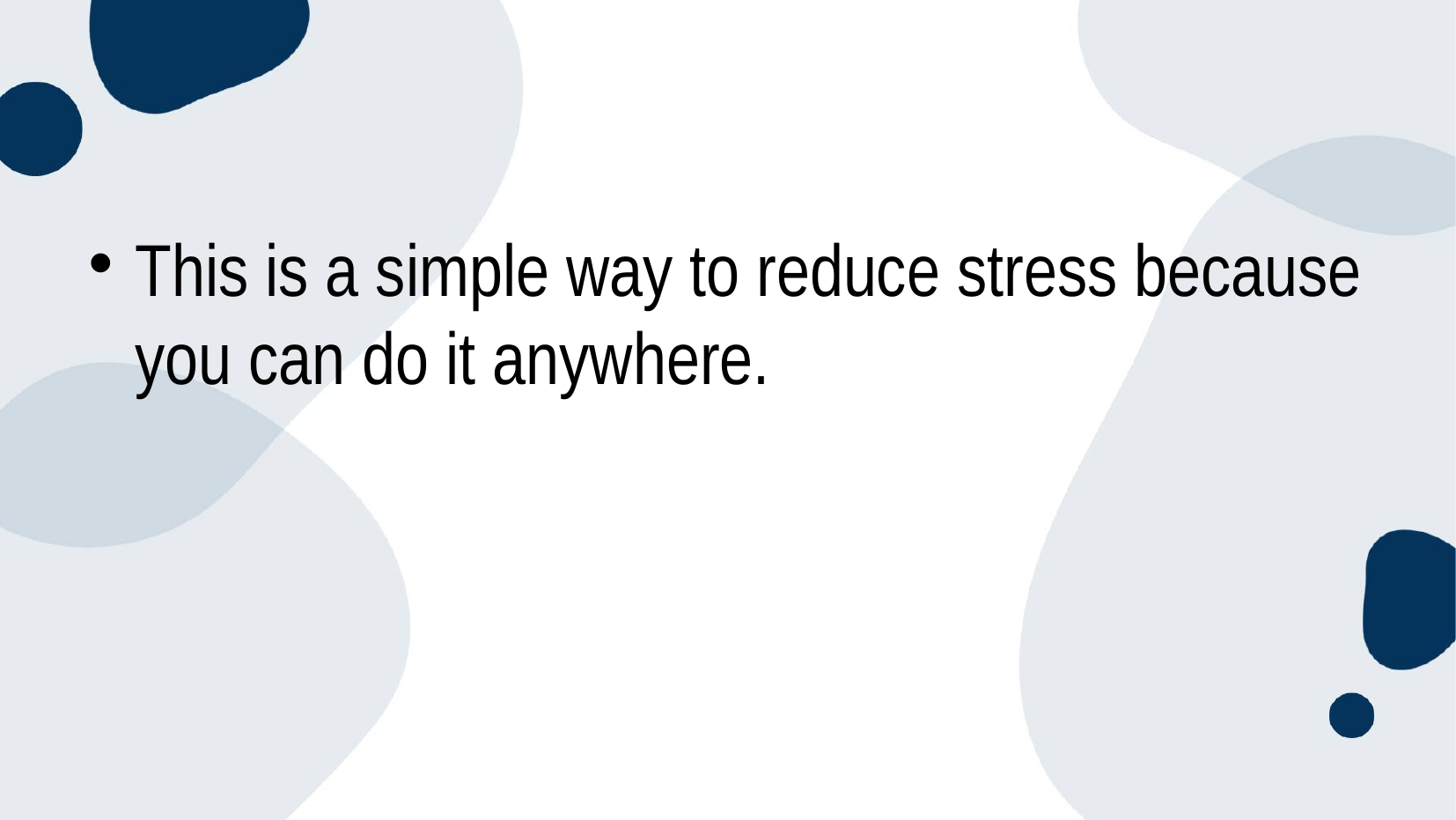

This is a simple way to reduce stress because you can do it anywhere.